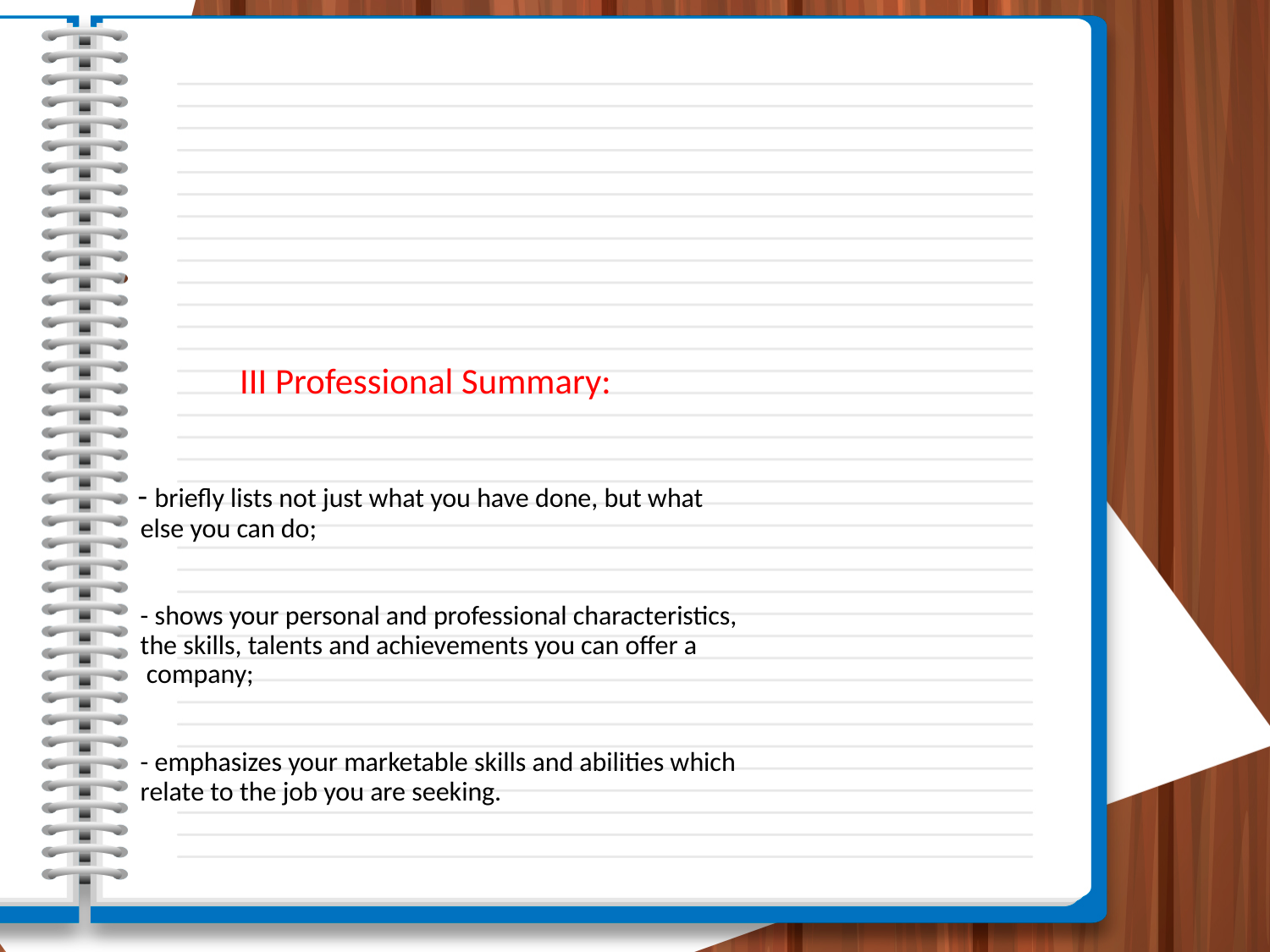

# III Professional Summary: - briefly lists not just what you have done, but what else you can do; - shows your personal and professional characteristics, the skills, talents and achievements you can offer a company; - emphasizes your marketable skills and abilities which relate to the job you are seeking.